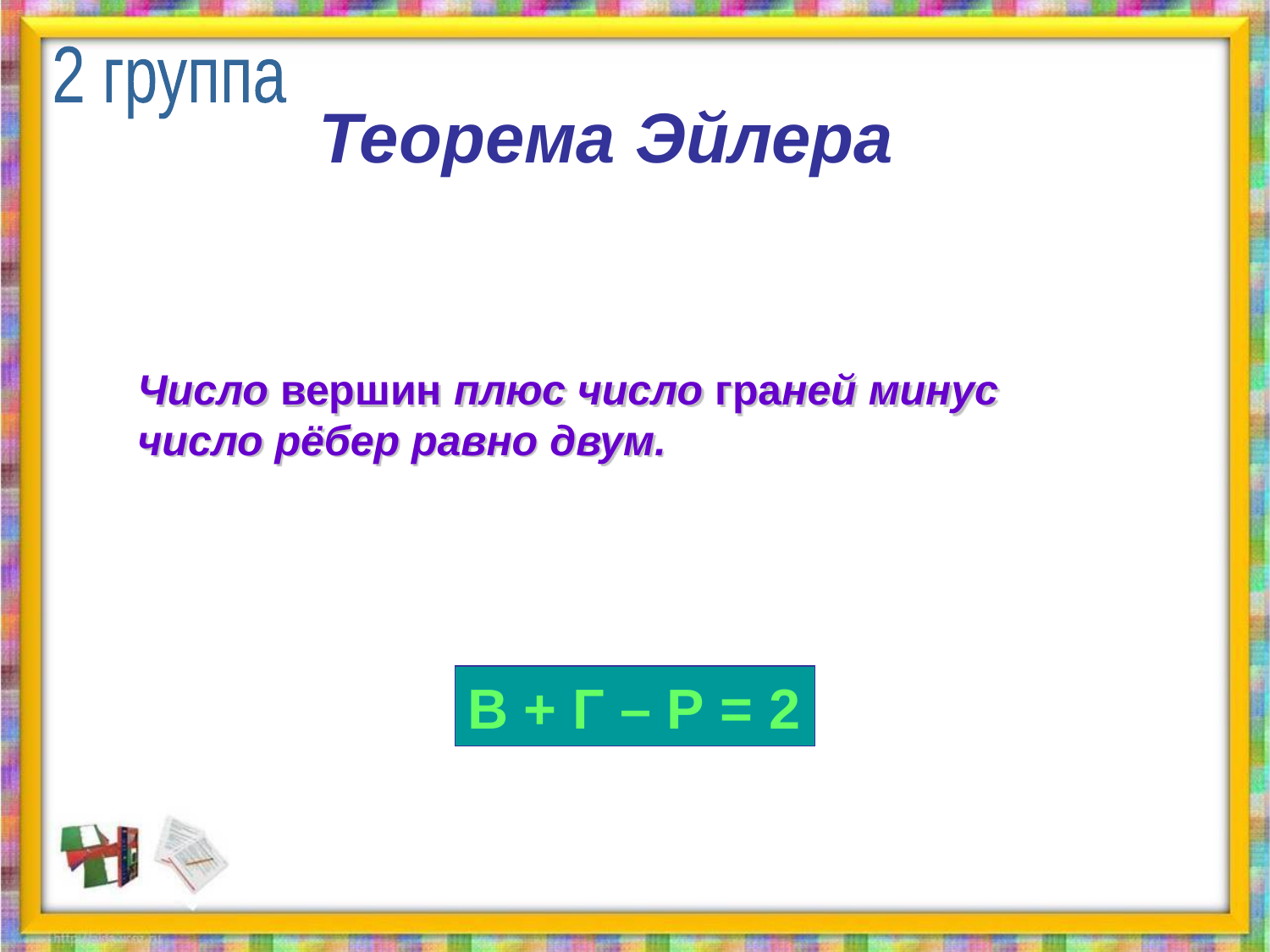

2 группа
Теорема Эйлера
Число вершин плюс число граней минус число рёбер равно двум.

В + Г – Р = 2